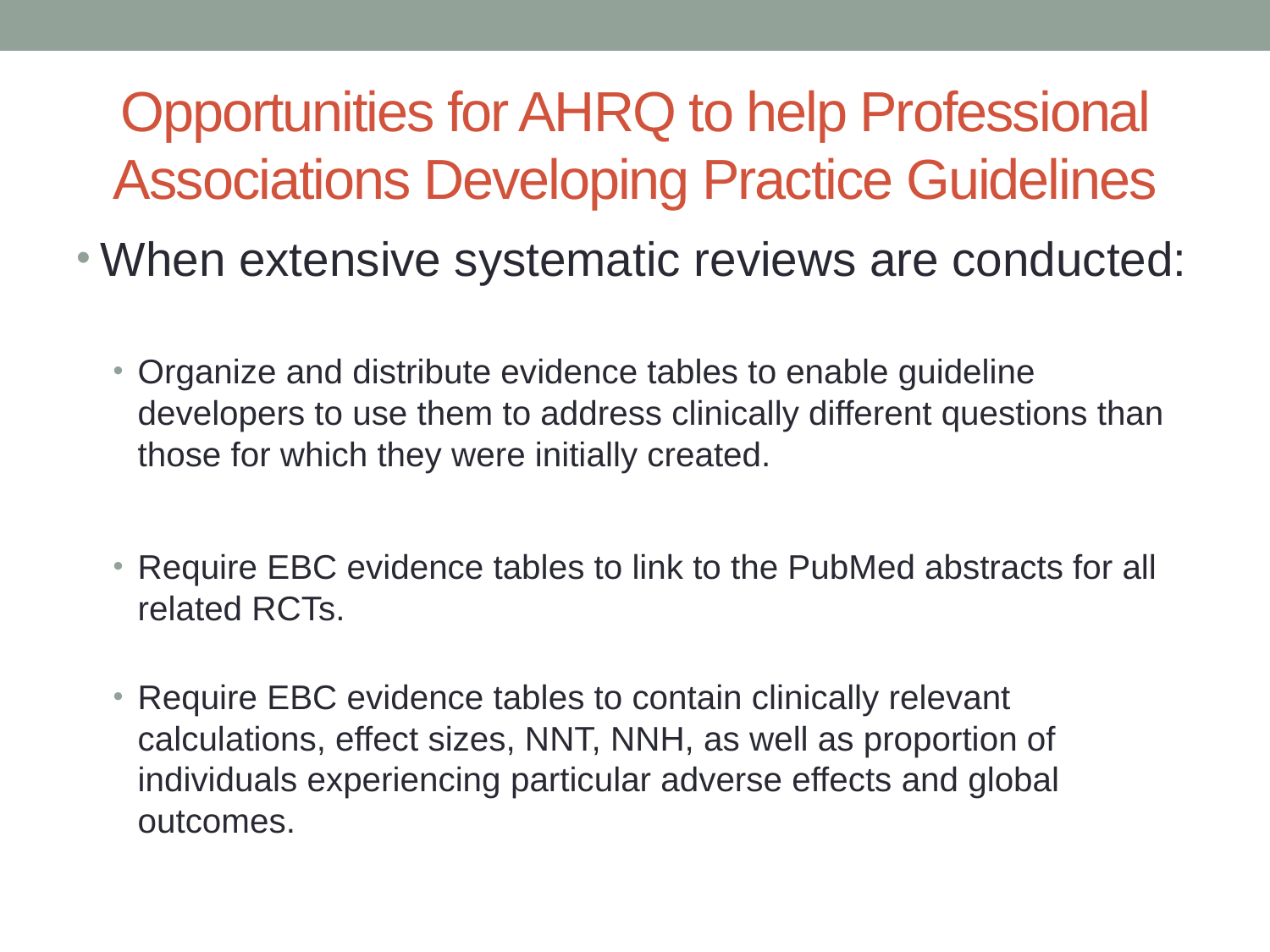

# Opportunities for AHRQ to help Professional Associations Developing Practice Guidelines
When extensive systematic reviews are conducted:
Organize and distribute evidence tables to enable guideline developers to use them to address clinically different questions than those for which they were initially created.

Require EBC evidence tables to link to the PubMed abstracts for all related RCTs.
Require EBC evidence tables to contain clinically relevant calculations, effect sizes, NNT, NNH, as well as proportion of individuals experiencing particular adverse effects and global outcomes.